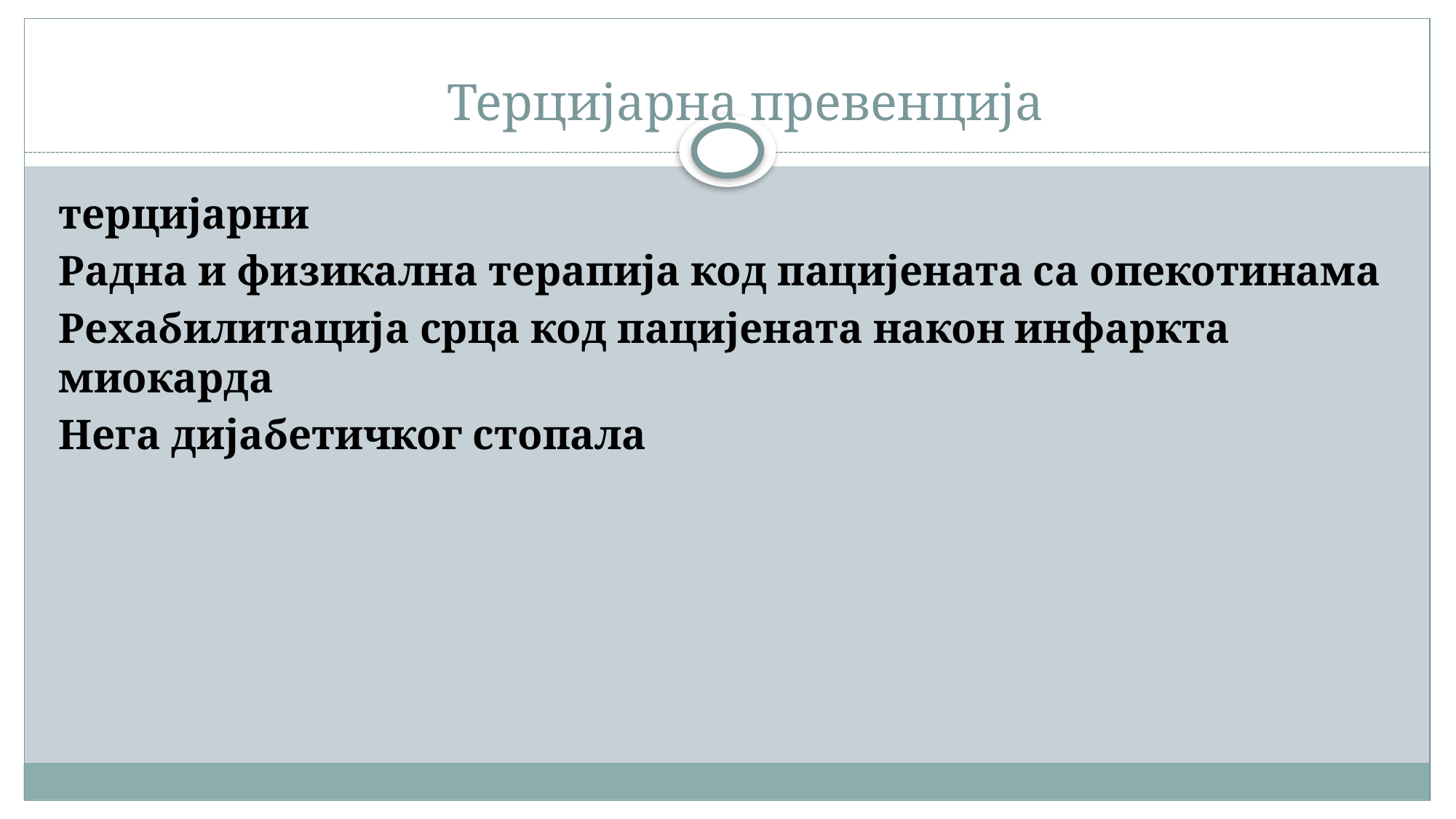

#
Терцијарна превенција
терцијарни
Радна и физикална терапија код пацијената са опекотинама
Рехабилитација срца код пацијената након инфаркта миокарда
Нега дијабетичког стопала